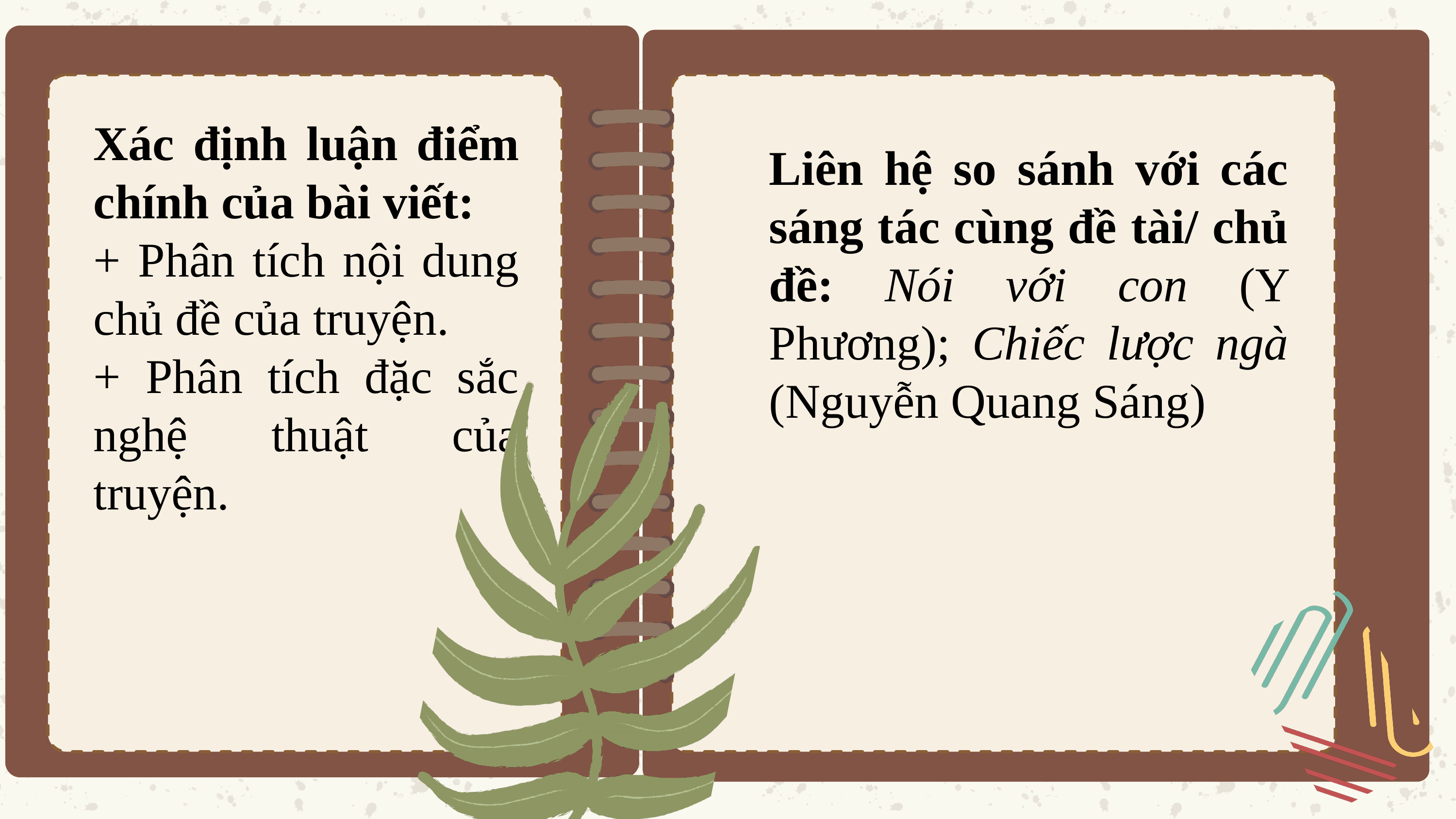

Xác định luận điểm chính của bài viết:
+ Phân tích nội dung chủ đề của truyện.
+ Phân tích đặc sắc nghệ thuật của truyện.
Liên hệ so sánh với các sáng tác cùng đề tài/ chủ đề: Nói với con (Y Phương); Chiếc lược ngà (Nguyễn Quang Sáng)